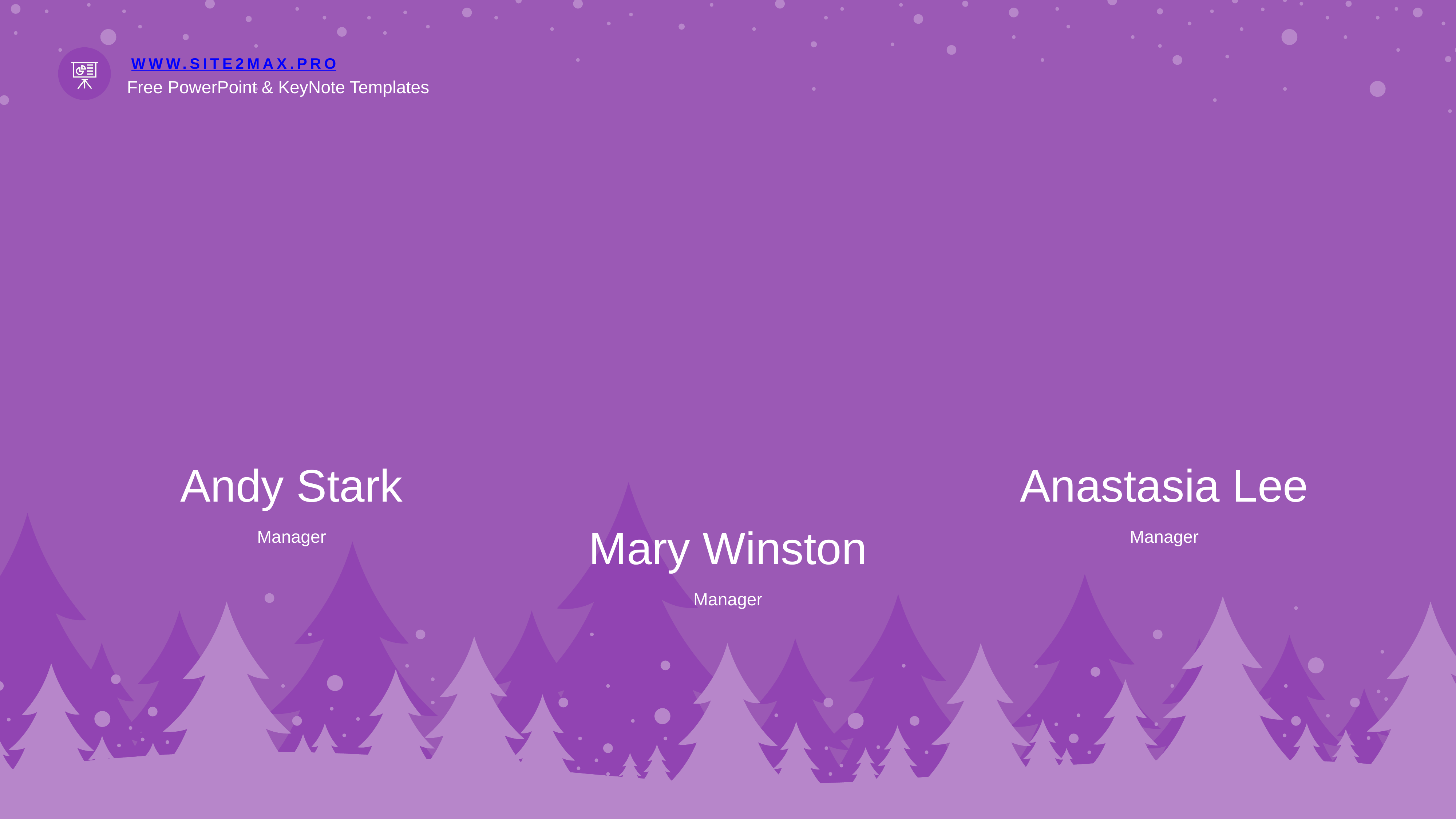

Andy Stark
Manager
Anastasia Lee
Manager
Mary Winston
Manager